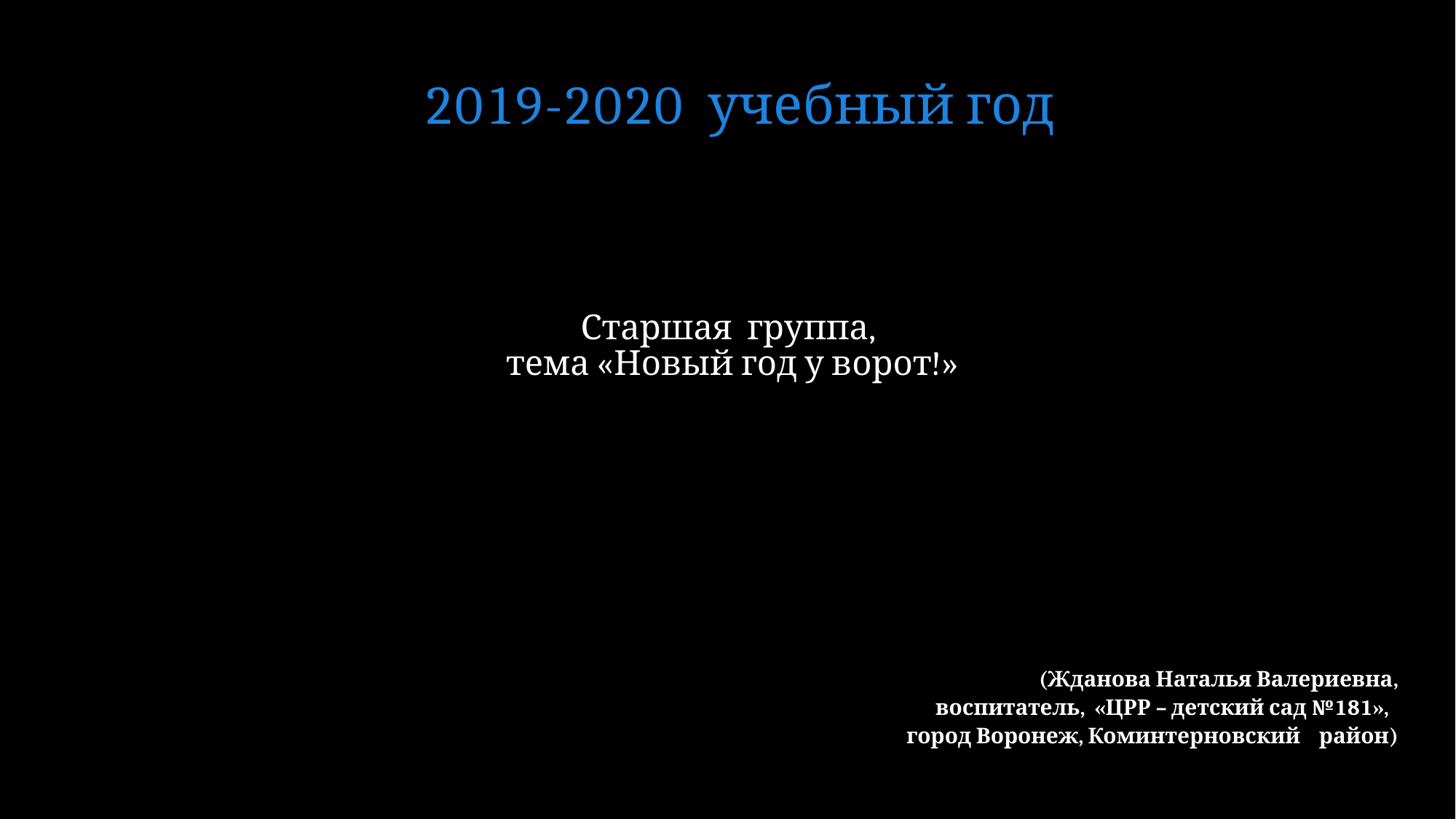

2019-2020  учебный год
# Старшая  группа, тема «Новый год у ворот!»

(Жданова Наталья Валериевна, воспитатель,  «ЦРР – детский сад №181»,   город Воронеж, Коминтерновский    район)